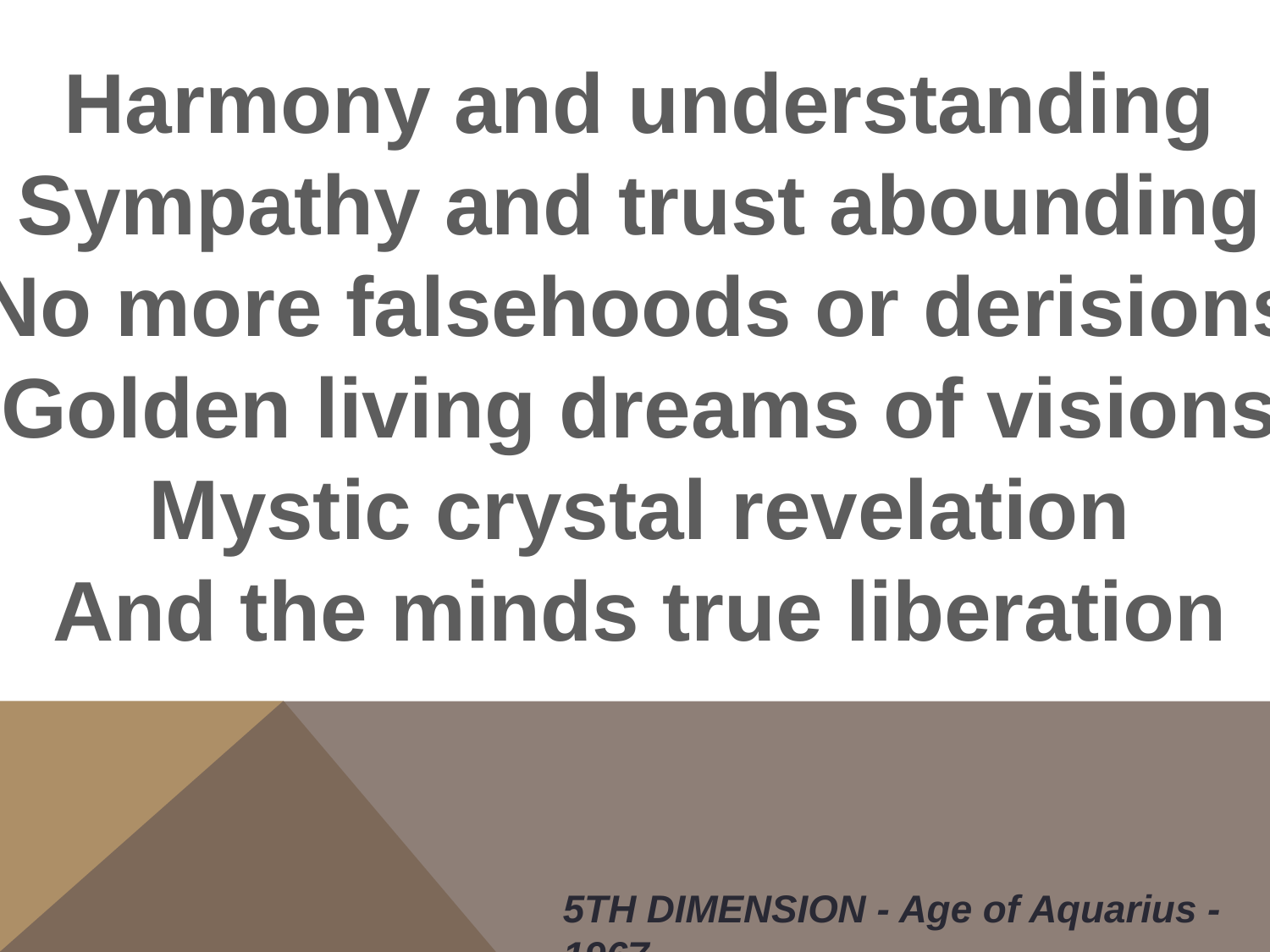

Harmony and understanding
Sympathy and trust abounding
No more falsehoods or derisions
Golden living dreams of visions
Mystic crystal revelation
And the minds true liberation
5TH DIMENSION - Age of Aquarius - 1967